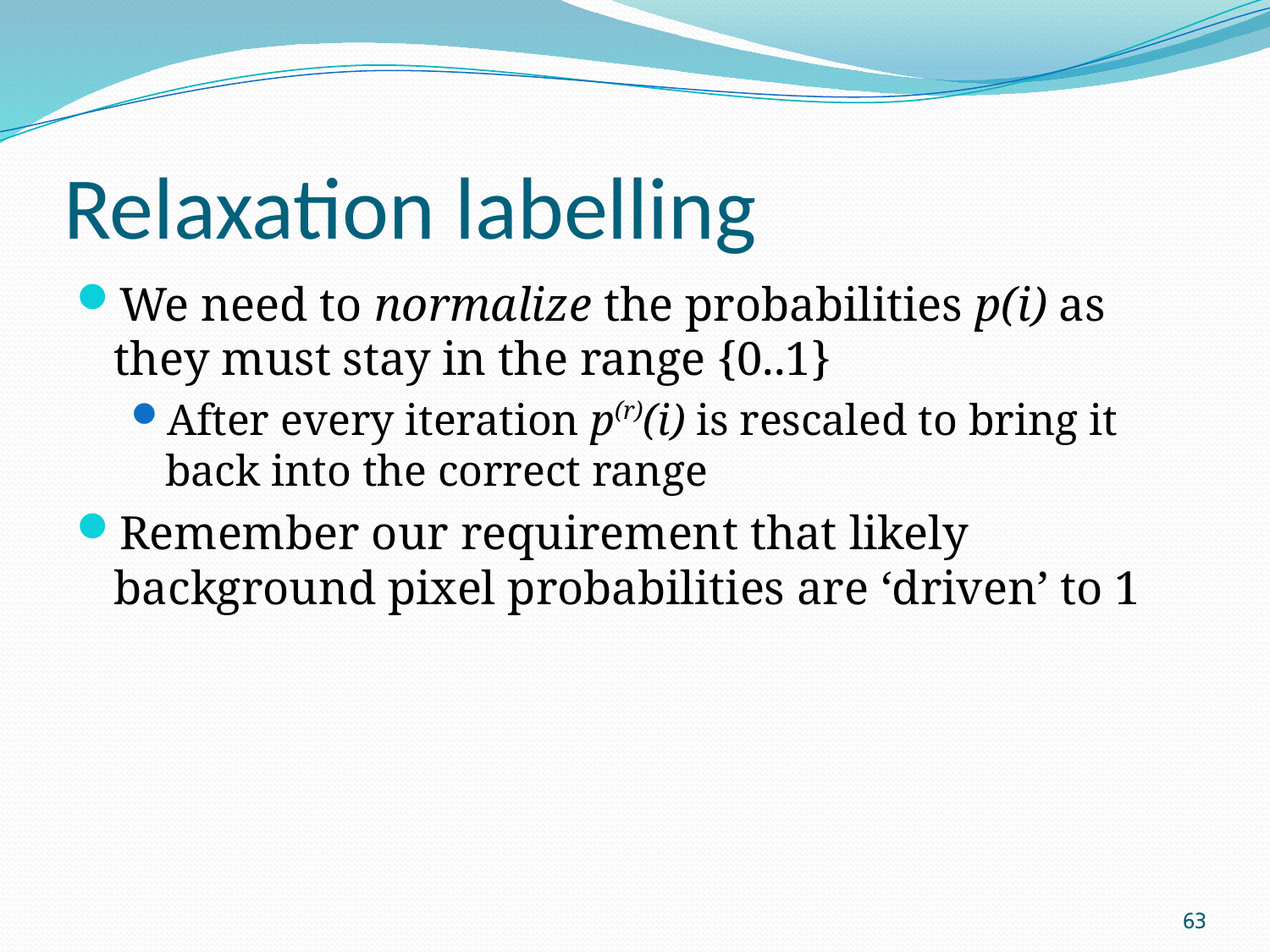

# Relaxation labelling
We need to normalize the probabilities p(i) as they must stay in the range {0..1}
After every iteration p(r)(i) is rescaled to bring it back into the correct range
Remember our requirement that likely background pixel probabilities are ‘driven’ to 1

63